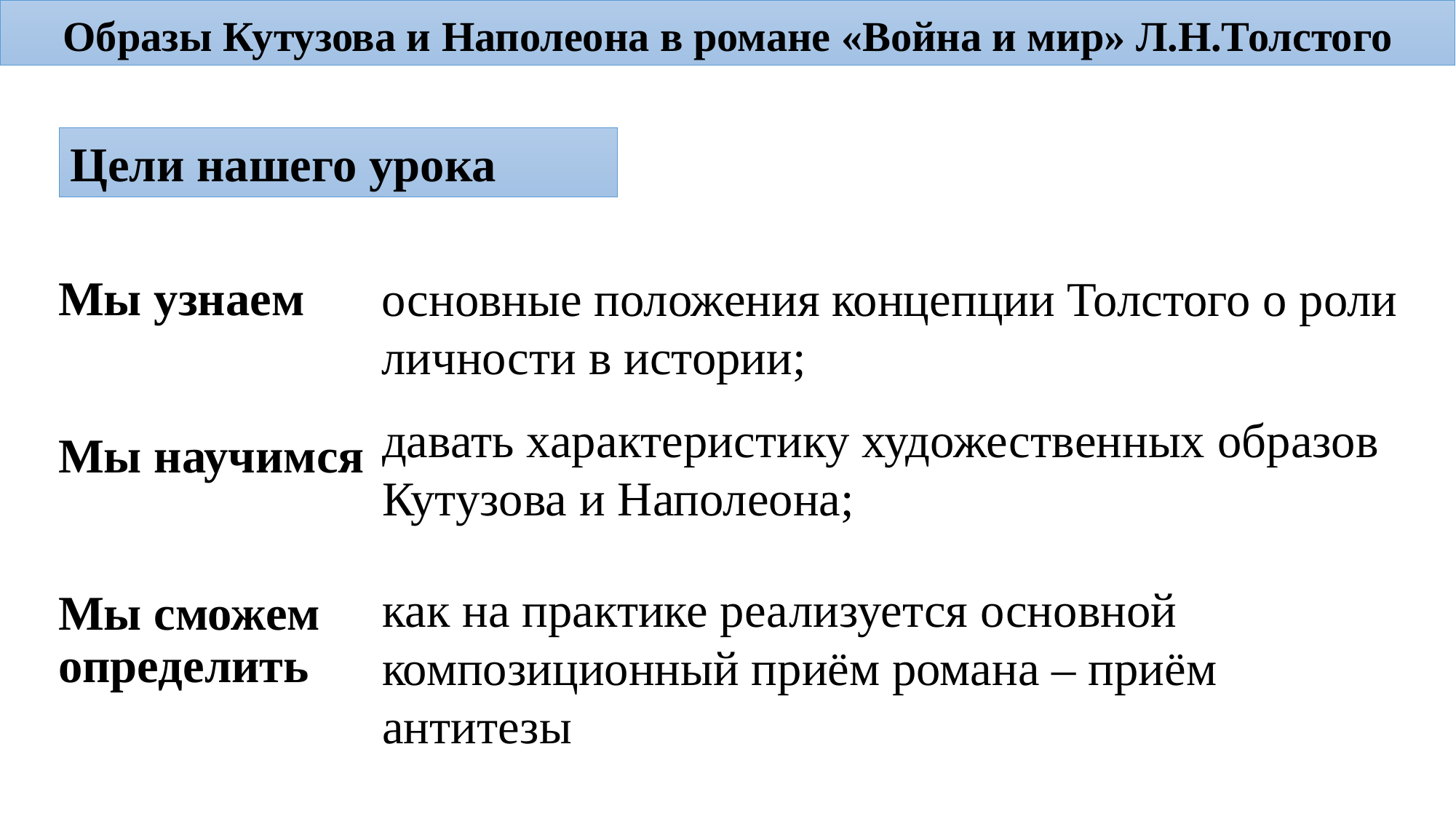

Образы Кутузова и Наполеона в романе «Война и мир» Л.Н.Толстого
Цели нашего урока
# Мы узнаем Мы научимся Мы сможем определить
основные положения концепции Толстого о роли личности в истории;
давать характеристику художественных образов Кутузова и Наполеона;
как на практике реализуется основной композиционный приём романа – приём антитезы